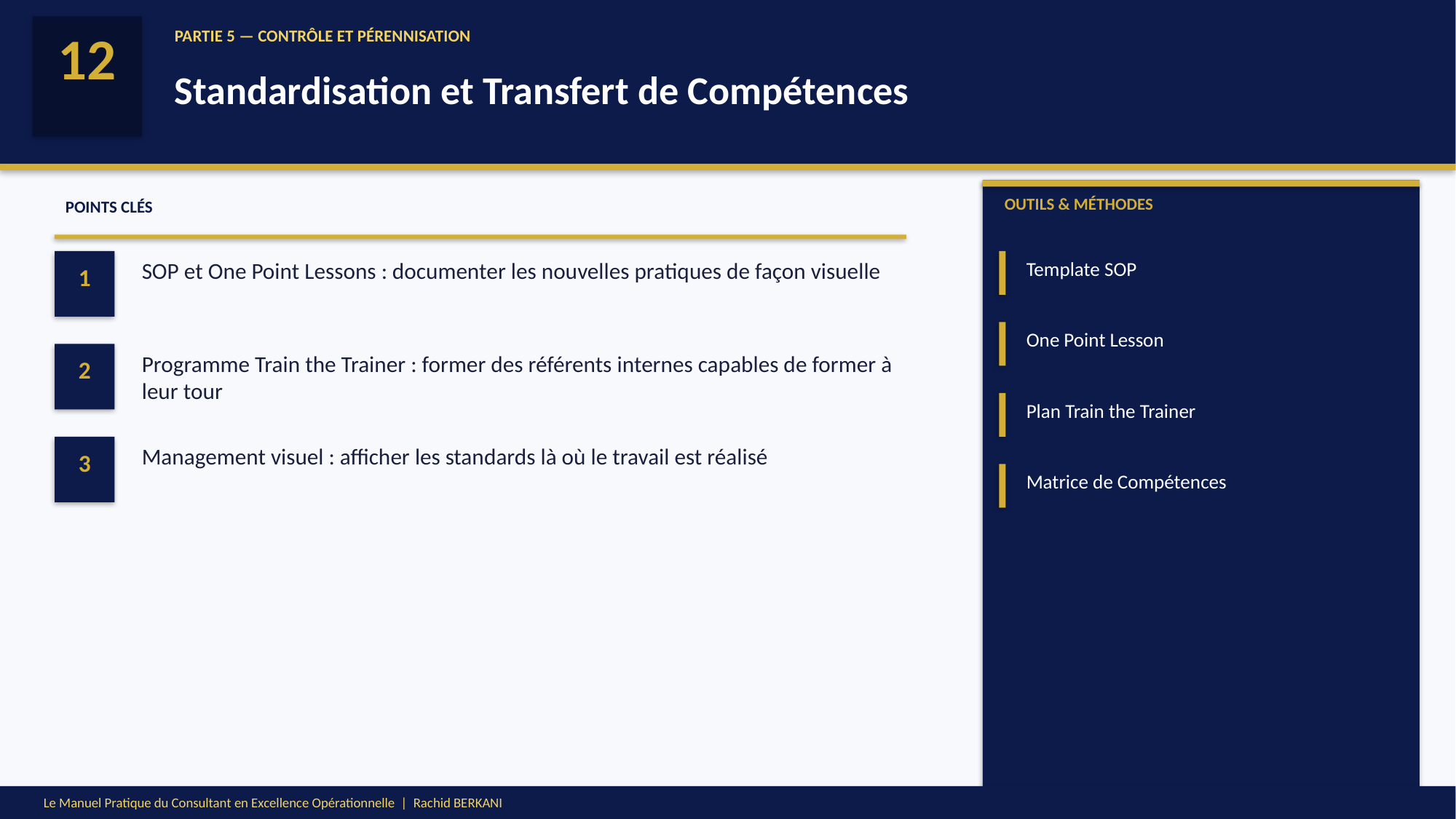

12
PARTIE 5 — CONTRÔLE ET PÉRENNISATION
Standardisation et Transfert de Compétences

OUTILS & MÉTHODES
POINTS CLÉS

SOP et One Point Lessons : documenter les nouvelles pratiques de façon visuelle

Template SOP
1

One Point Lesson

Programme Train the Trainer : former des référents internes capables de former à leur tour
2

Plan Train the Trainer

Management visuel : afficher les standards là où le travail est réalisé
3

Matrice de Compétences

Le Manuel Pratique du Consultant en Excellence Opérationnelle  |  Rachid BERKANI